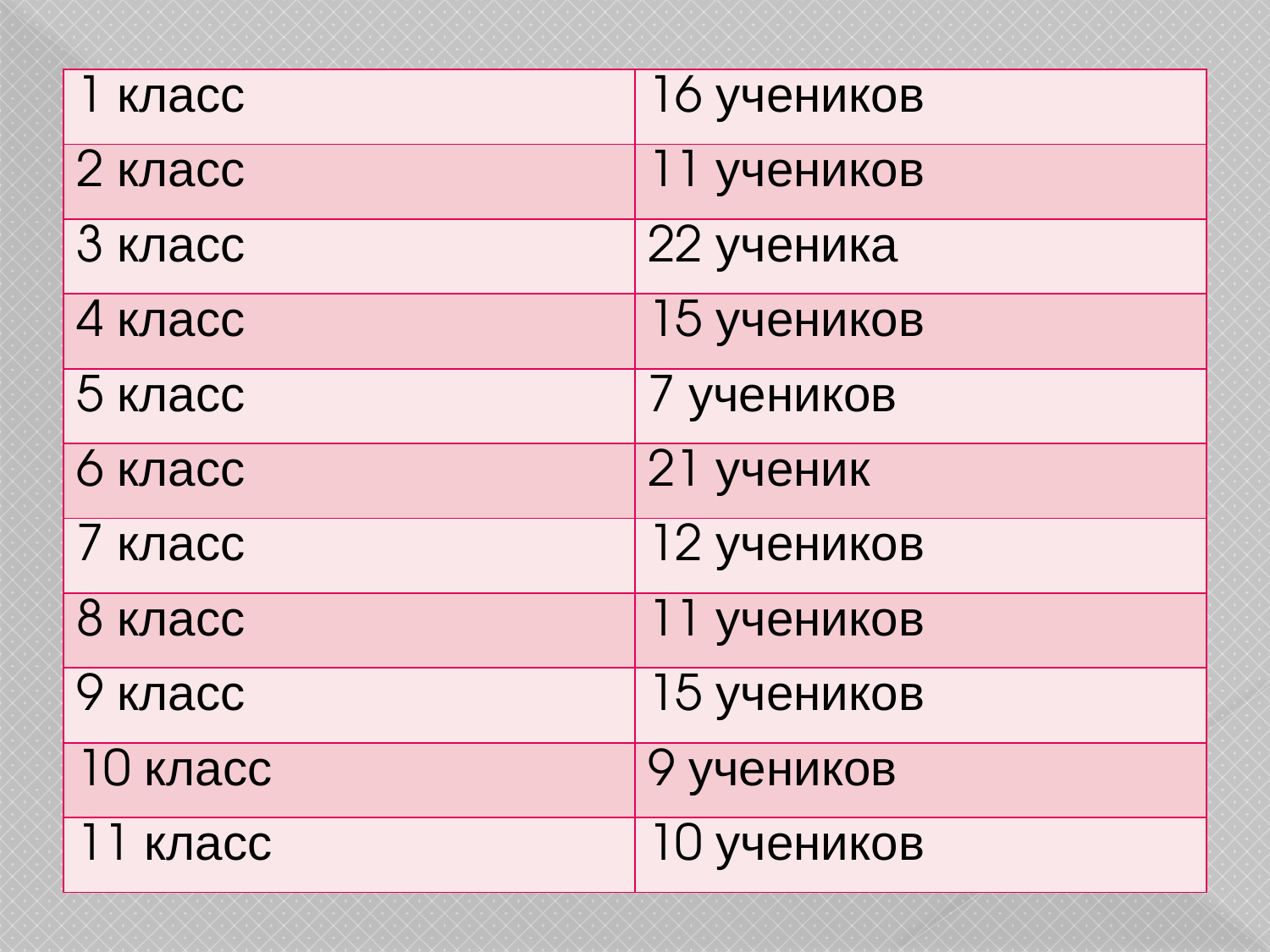

| 1 класс | 16 учеников |
| --- | --- |
| 2 класс | 11 учеников |
| 3 класс | 22 ученика |
| 4 класс | 15 учеников |
| 5 класс | 7 учеников |
| 6 класс | 21 ученик |
| 7 класс | 12 учеников |
| 8 класс | 11 учеников |
| 9 класс | 15 учеников |
| 10 класс | 9 учеников |
| 11 класс | 10 учеников |